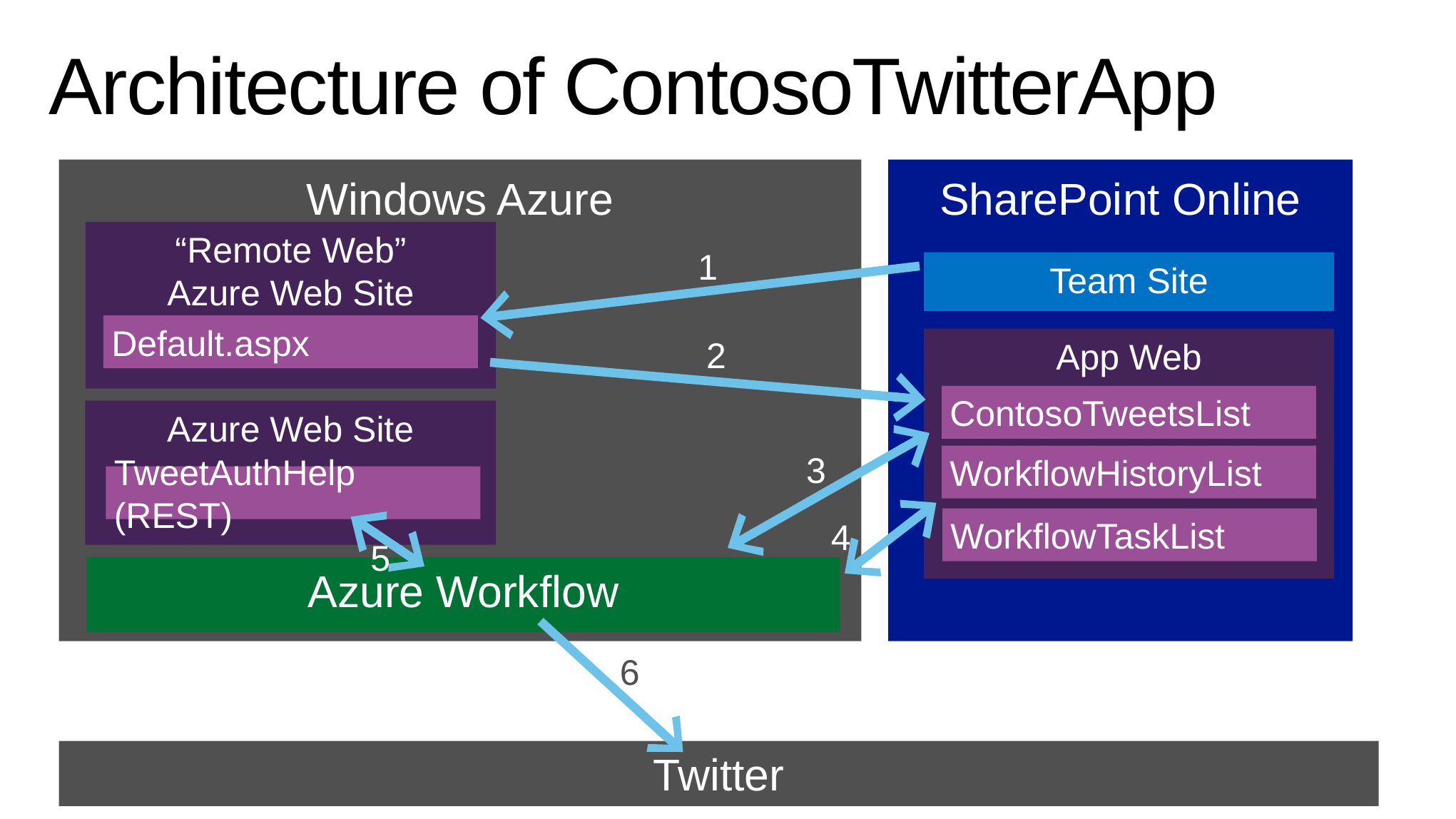

# Architecture of ContosoTwitterApp
Windows Azure
SharePoint Online
“Remote Web”
Azure Web Site

1
Team Site
Default.aspx
2
App Web
ContosoTweetsList
Azure Web Site
3
WorkflowHistoryList
TweetAuthHelp (REST)
4
WorkflowTaskList
5
Azure Workflow
6
Twitter